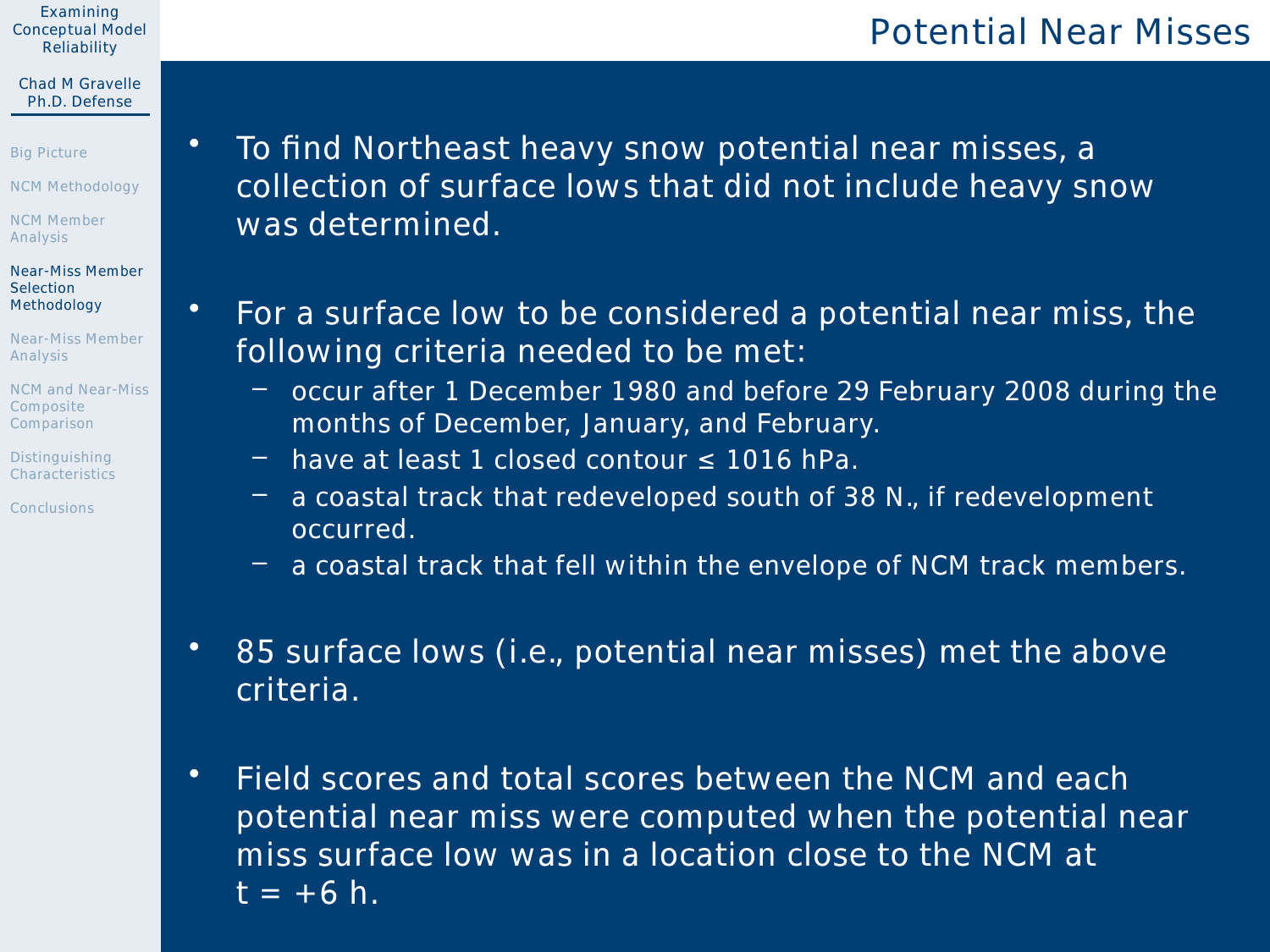

Potential Near Misses
Examining Conceptual Model Reliability

Chad M Gravelle
Ph.D. Defense

Big Picture

NCM Methodology

NCM Member Analysis

Near-Miss Member Selection Methodology

Near-Miss Member Analysis

NCM and Near-Miss Composite
Comparison

Distinguishing Characteristics

Conclusions

To find Northeast heavy snow potential near misses, a collection of surface lows that did not include heavy snow was determined.

For a surface low to be considered a potential near miss, the following criteria needed to be met:
occur after 1 December 1980 and before 29 February 2008 during the months of December, January, and February.
have at least 1 closed contour ≤ 1016 hPa.
a coastal track that redeveloped south of 38 N., if redevelopment occurred.
a coastal track that fell within the envelope of NCM track members.

85 surface lows (i.e., potential near misses) met the above criteria.

Field scores and total scores between the NCM and each potential near miss were computed when the potential near miss surface low was in a location close to the NCM at             t = +6 h.